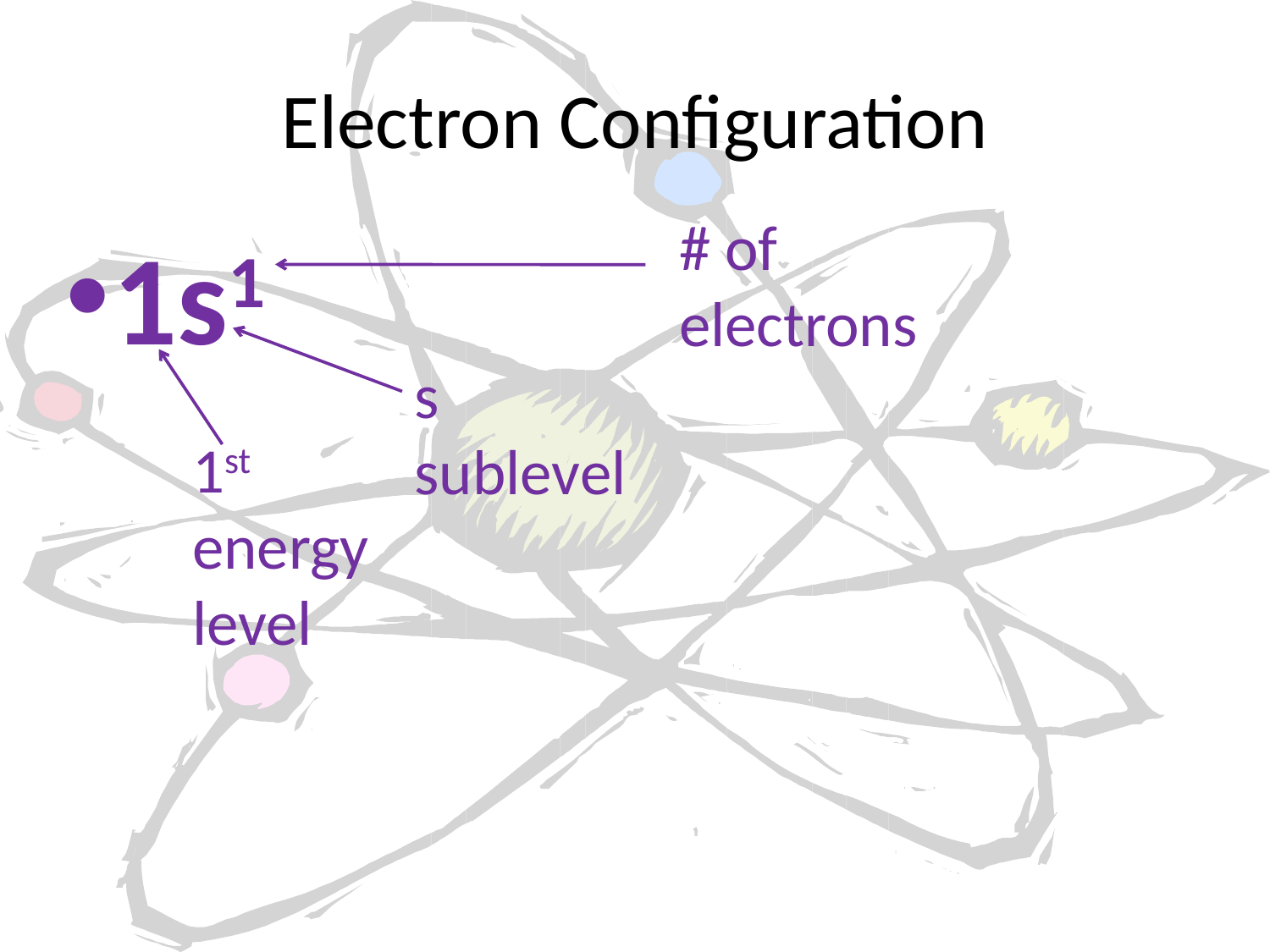

# Electron Configuration
# of electrons
1s1
s sublevel
1st energy level